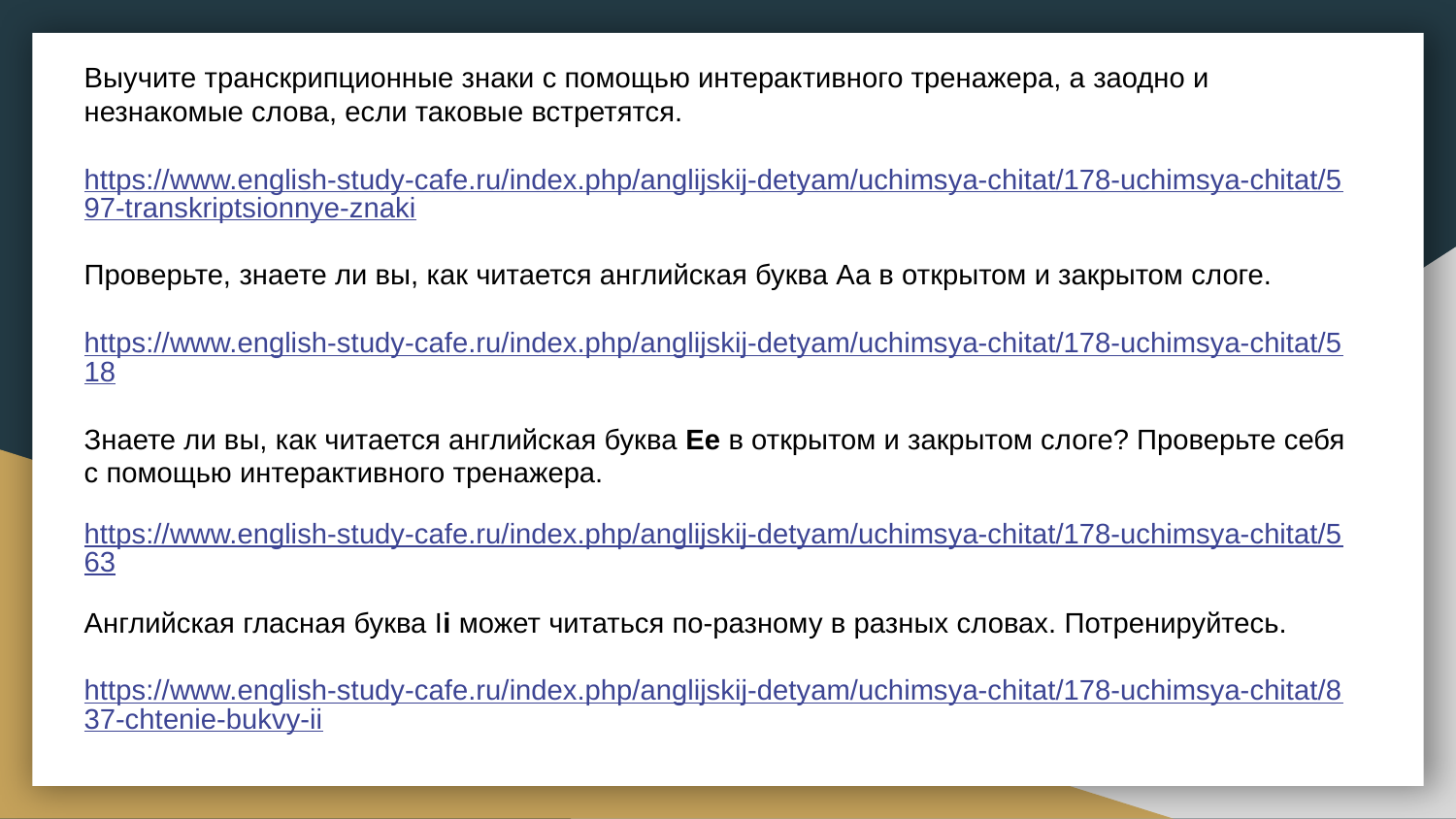

Выучите транскрипционные знаки с помощью интерактивного тренажера, а заодно и незнакомые слова, если таковые встретятся.

https://www.english-study-cafe.ru/index.php/anglijskij-detyam/uchimsya-chitat/178-uchimsya-chitat/597-transkriptsionnye-znaki

Проверьте, знаете ли вы, как читается английская буква Аа в открытом и закрытом слоге.

https://www.english-study-cafe.ru/index.php/anglijskij-detyam/uchimsya-chitat/178-uchimsya-chitat/518

Знаете ли вы, как читается английская буква Ee в открытом и закрытом слоге? Проверьте себя с помощью интерактивного тренажера.

https://www.english-study-cafe.ru/index.php/anglijskij-detyam/uchimsya-chitat/178-uchimsya-chitat/563

Английская гласная буква Ii может читаться по-разному в разных словах. Потренируйтесь.

https://www.english-study-cafe.ru/index.php/anglijskij-detyam/uchimsya-chitat/178-uchimsya-chitat/837-chtenie-bukvy-ii